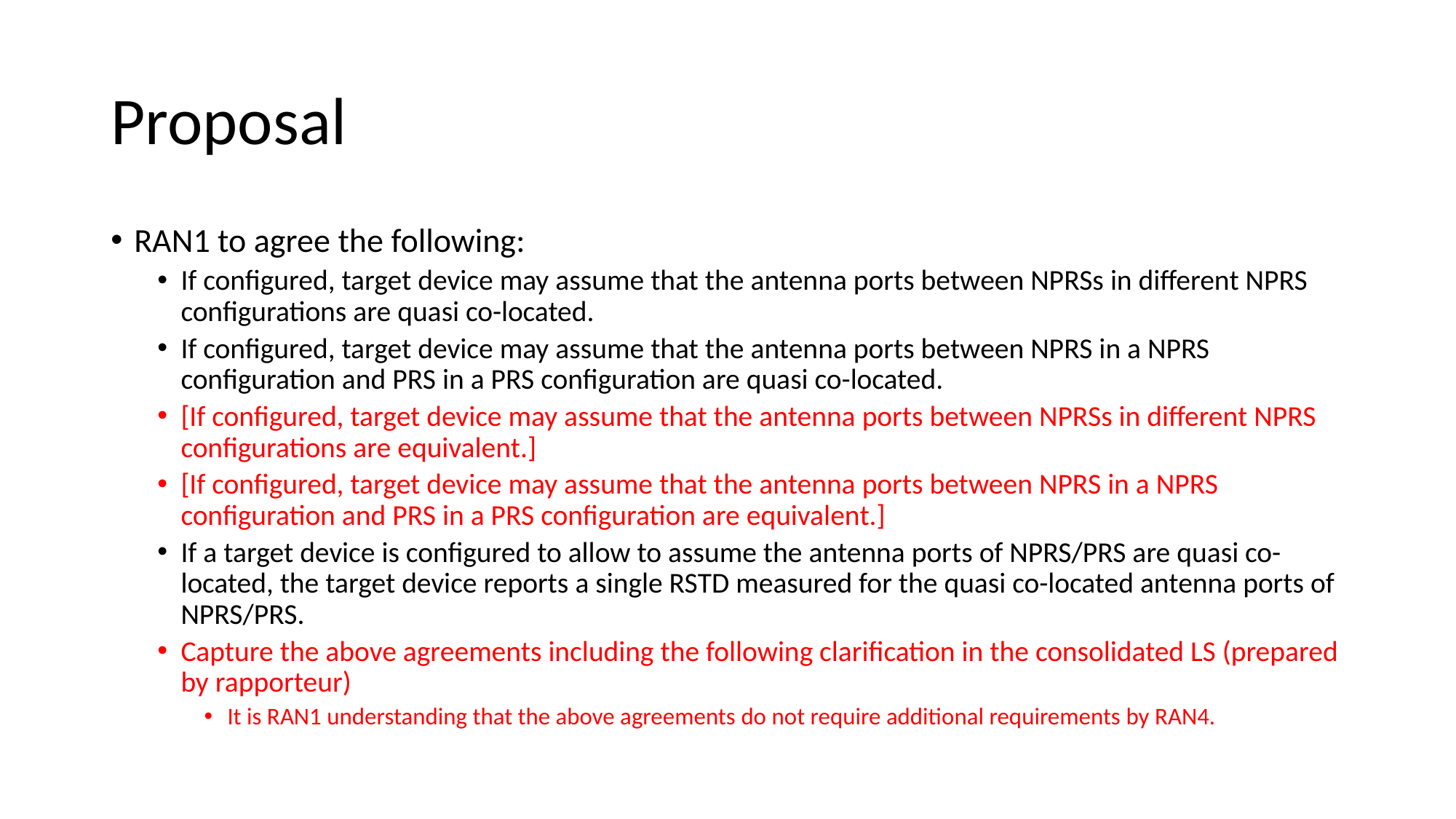

# Proposal
RAN1 to agree the following:
If configured, target device may assume that the antenna ports between NPRSs in different NPRS configurations are quasi co-located.
If configured, target device may assume that the antenna ports between NPRS in a NPRS configuration and PRS in a PRS configuration are quasi co-located.
[If configured, target device may assume that the antenna ports between NPRSs in different NPRS configurations are equivalent.]
[If configured, target device may assume that the antenna ports between NPRS in a NPRS configuration and PRS in a PRS configuration are equivalent.]
If a target device is configured to allow to assume the antenna ports of NPRS/PRS are quasi co-located, the target device reports a single RSTD measured for the quasi co-located antenna ports of NPRS/PRS.
Capture the above agreements including the following clarification in the consolidated LS (prepared by rapporteur)
It is RAN1 understanding that the above agreements do not require additional requirements by RAN4.